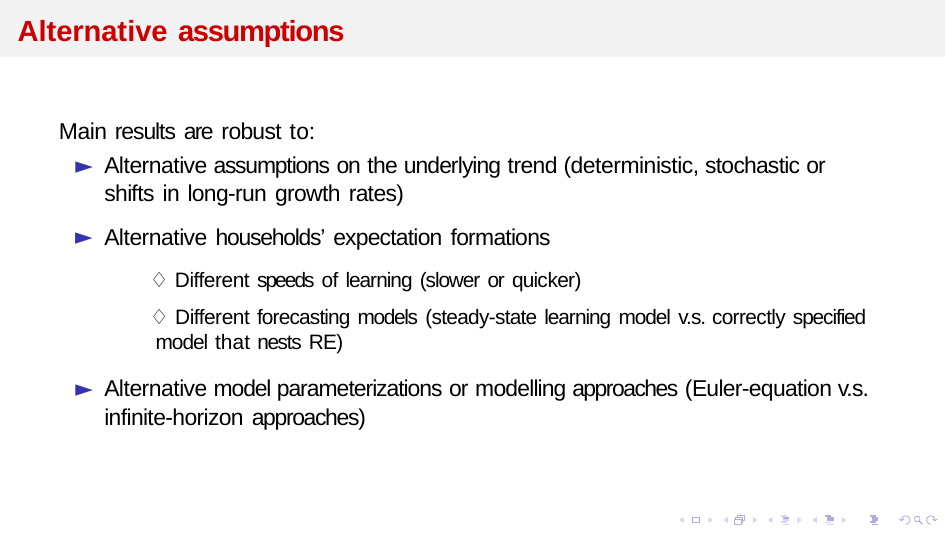

# Alternative assumptions
Main results are robust to:
Alternative assumptions on the underlying trend (deterministic, stochastic or  shifts in long-run growth rates)
Alternative households’ expectation formations
♢ Different speeds of learning (slower or quicker)
♢ Different forecasting models (steady-state learning model v.s. correctly specified  model that nests RE)

Alternative model parameterizations or modelling approaches (Euler-equation v.s.  infinite-horizon approaches)